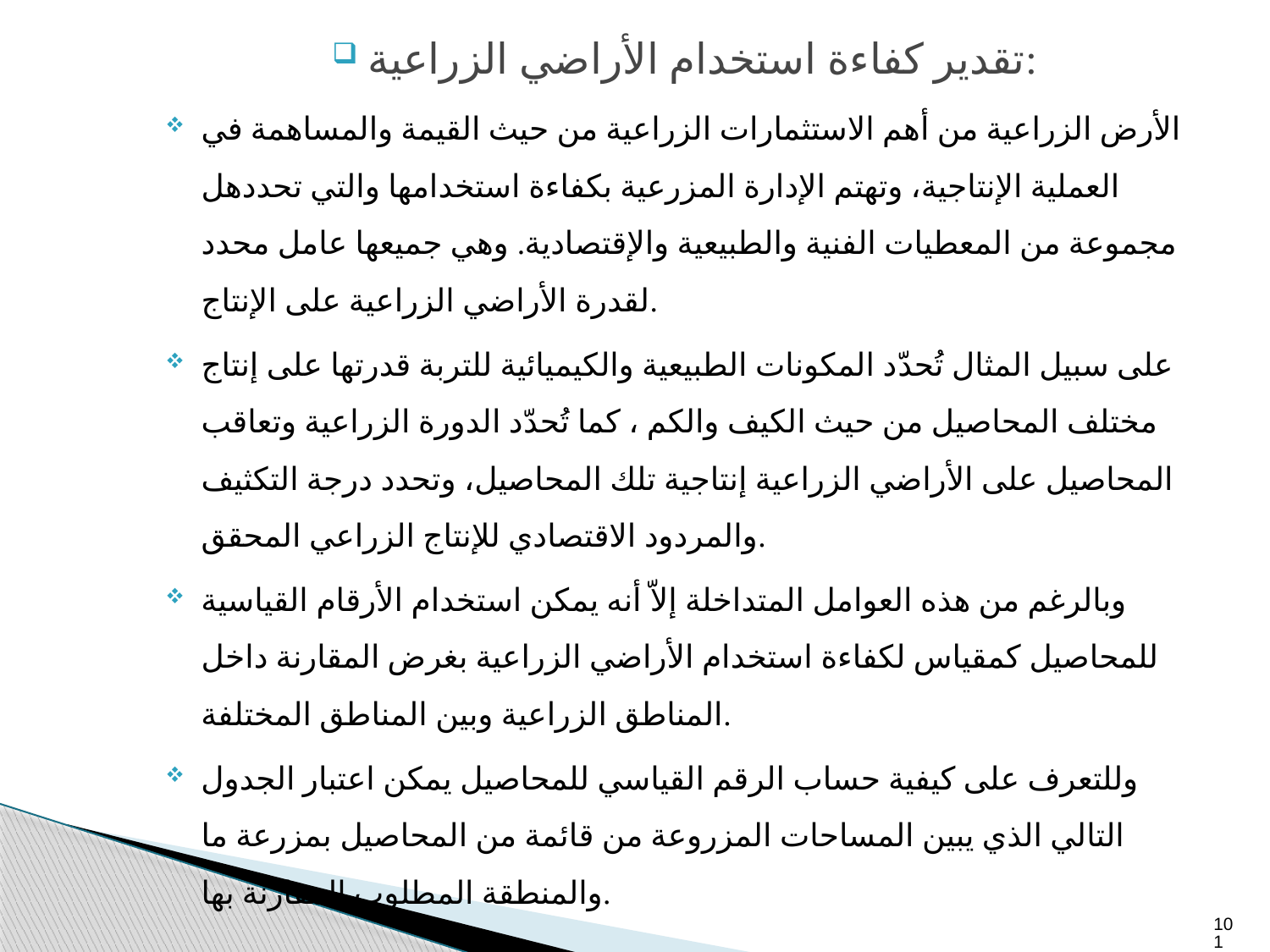

تقدير كفاءة استخدام الأراضي الزراعية:
الأرض الزراعية من أهم الاستثمارات الزراعية من حيث القيمة والمساهمة في العملية الإنتاجية، وتهتم الإدارة المزرعية بكفاءة استخدامها والتي تحددهل مجموعة من المعطيات الفنية والطبيعية والإقتصادية. وهي جميعها عامل محدد لقدرة الأراضي الزراعية على الإنتاج.
على سبيل المثال تُحدّد المكونات الطبيعية والكيميائية للتربة قدرتها على إنتاج مختلف المحاصيل من حيث الكيف والكم ، كما تُحدّد الدورة الزراعية وتعاقب المحاصيل على الأراضي الزراعية إنتاجية تلك المحاصيل، وتحدد درجة التكثيف والمردود الاقتصادي للإنتاج الزراعي المحقق.
وبالرغم من هذه العوامل المتداخلة إلاّ أنه يمكن استخدام الأرقام القياسية للمحاصيل كمقياس لكفاءة استخدام الأراضي الزراعية بغرض المقارنة داخل المناطق الزراعية وبين المناطق المختلفة.
وللتعرف على كيفية حساب الرقم القياسي للمحاصيل يمكن اعتبار الجدول التالي الذي يبين المساحات المزروعة من قائمة من المحاصيل بمزرعة ما والمنطقة المطلوب المقارنة بها.
101